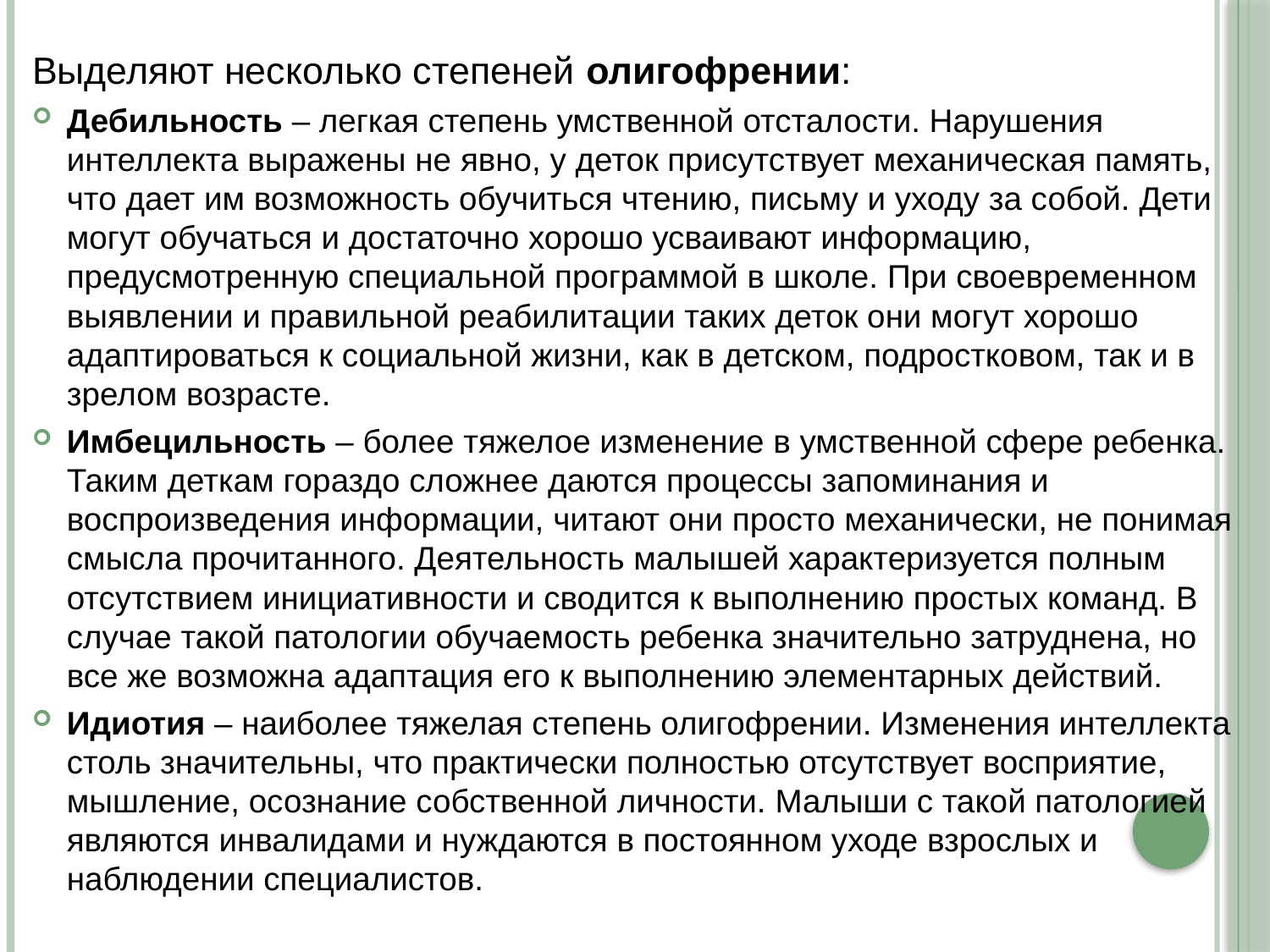

Выделяют несколько степеней олигофрении:
Дебильность – легкая степень умственной отсталости. Нарушения интеллекта выражены не явно, у деток присутствует механическая память, что дает им возможность обучиться чтению, письму и уходу за собой. Дети могут обучаться и достаточно хорошо усваивают информацию, предусмотренную специальной программой в школе. При своевременном выявлении и правильной реабилитации таких деток они могут хорошо адаптироваться к социальной жизни, как в детском, подростковом, так и в зрелом возрасте.
Имбецильность – более тяжелое изменение в умственной сфере ребенка. Таким деткам гораздо сложнее даются процессы запоминания и воспроизведения информации, читают они просто механически, не понимая смысла прочитанного. Деятельность малышей характеризуется полным отсутствием инициативности и сводится к выполнению простых команд. В случае такой патологии обучаемость ребенка значительно затруднена, но все же возможна адаптация его к выполнению элементарных действий.
Идиотия – наиболее тяжелая степень олигофрении. Изменения интеллекта столь значительны, что практически полностью отсутствует восприятие, мышление, осознание собственной личности. Малыши с такой патологией являются инвалидами и нуждаются в постоянном уходе взрослых и наблюдении специалистов.